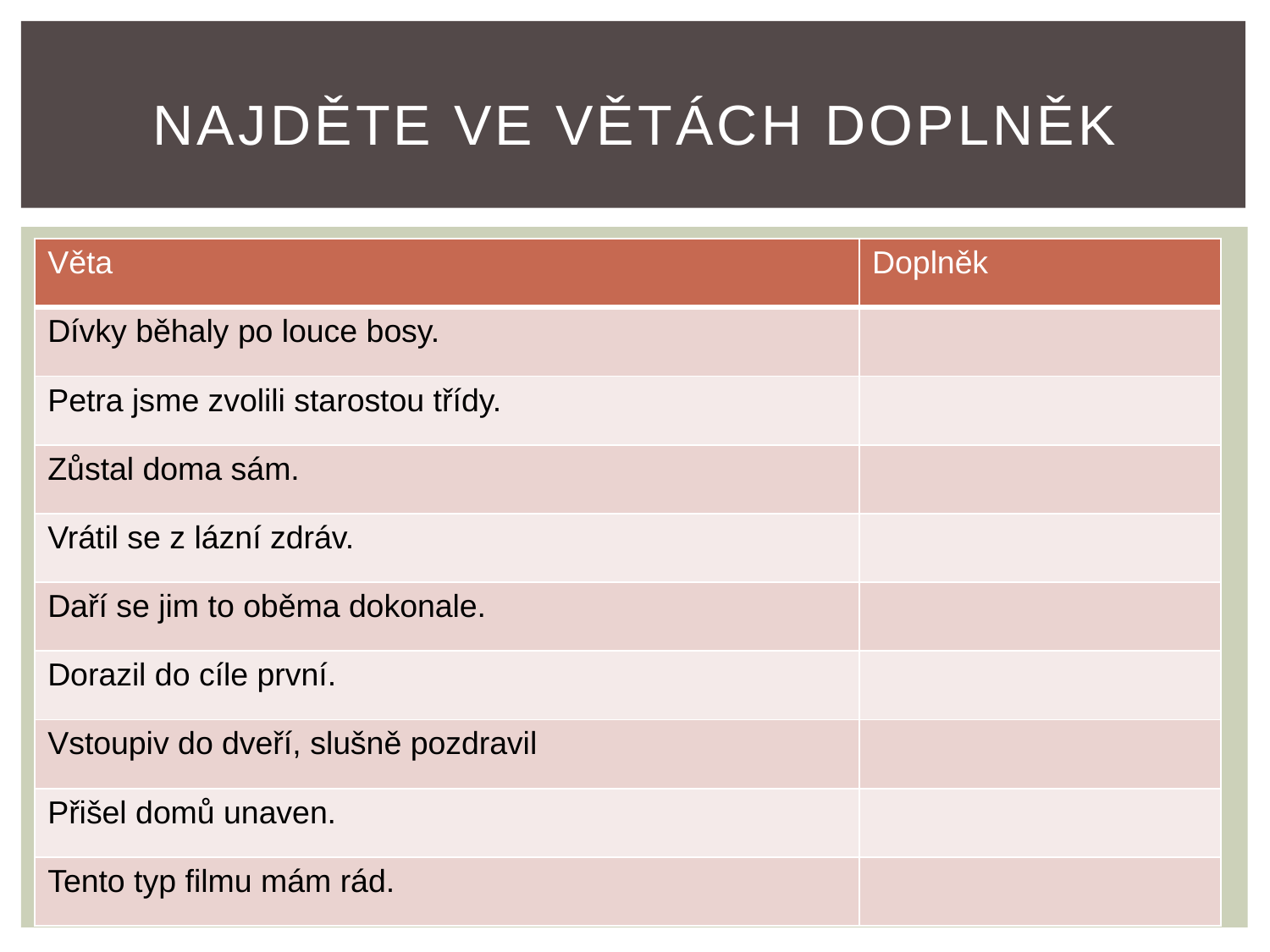

# Najděte ve větách doplněk
| Věta | Doplněk |
| --- | --- |
| Dívky běhaly po louce bosy. |  |
| Petra jsme zvolili starostou třídy. |  |
| Zůstal doma sám. |  |
| Vrátil se z lázní zdráv. |  |
| Daří se jim to oběma dokonale. |  |
| Dorazil do cíle první. |  |
| Vstoupiv do dveří, slušně pozdravil |  |
| Přišel domů unaven. |  |
| Tento typ filmu mám rád. |  |